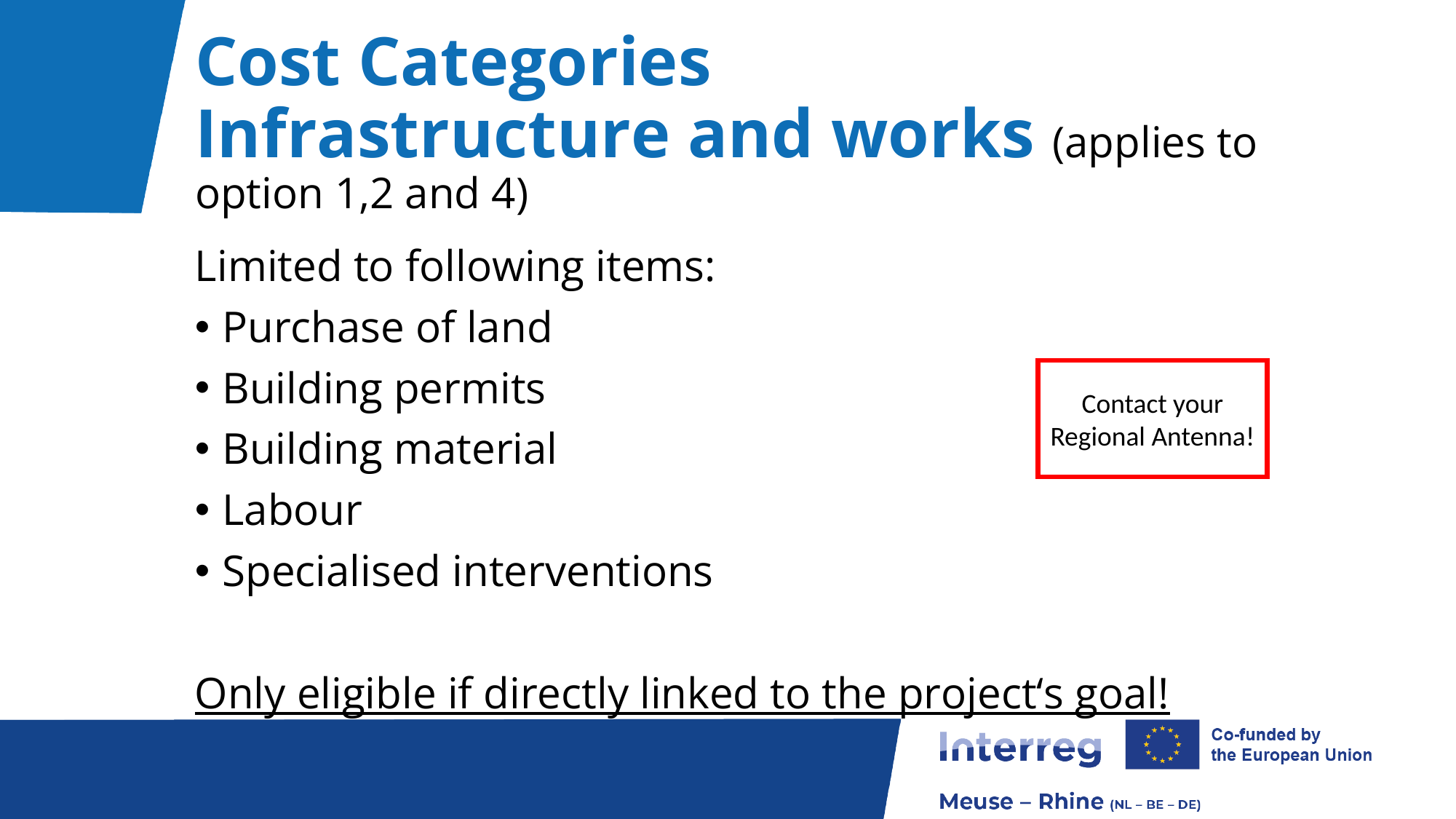

# Cost Categories Infrastructure and works (applies to option 1,2 and 4)
Limited to following items:
Purchase of land
Building permits
Building material
Labour
Specialised interventions

Only eligible if directly linked to the project‘s goal!
Contact your Regional Antenna!